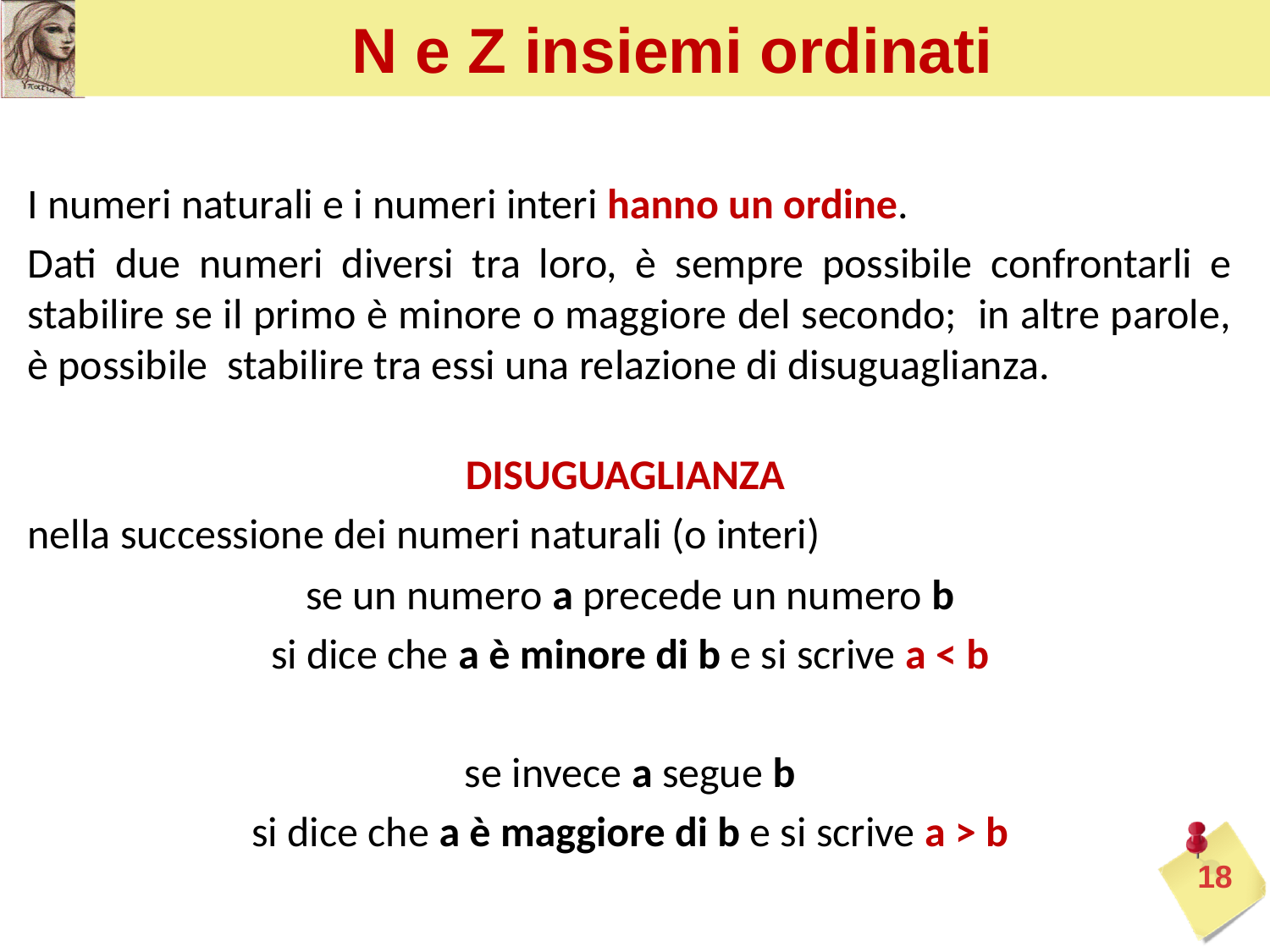

# N e Z insiemi ordinati
I numeri naturali e i numeri interi hanno un ordine.
Dati due numeri diversi tra loro, è sempre possibile confrontarli e stabilire se il primo è minore o maggiore del secondo;  in altre parole, è possibile  stabilire tra essi una relazione di disuguaglianza.

DISUGUAGLIANZA
nella successione dei numeri naturali (o interi)
se un numero a precede un numero b
si dice che a è minore di b e si scrive a < b

se invece a segue b
si dice che a è maggiore di b e si scrive a > b